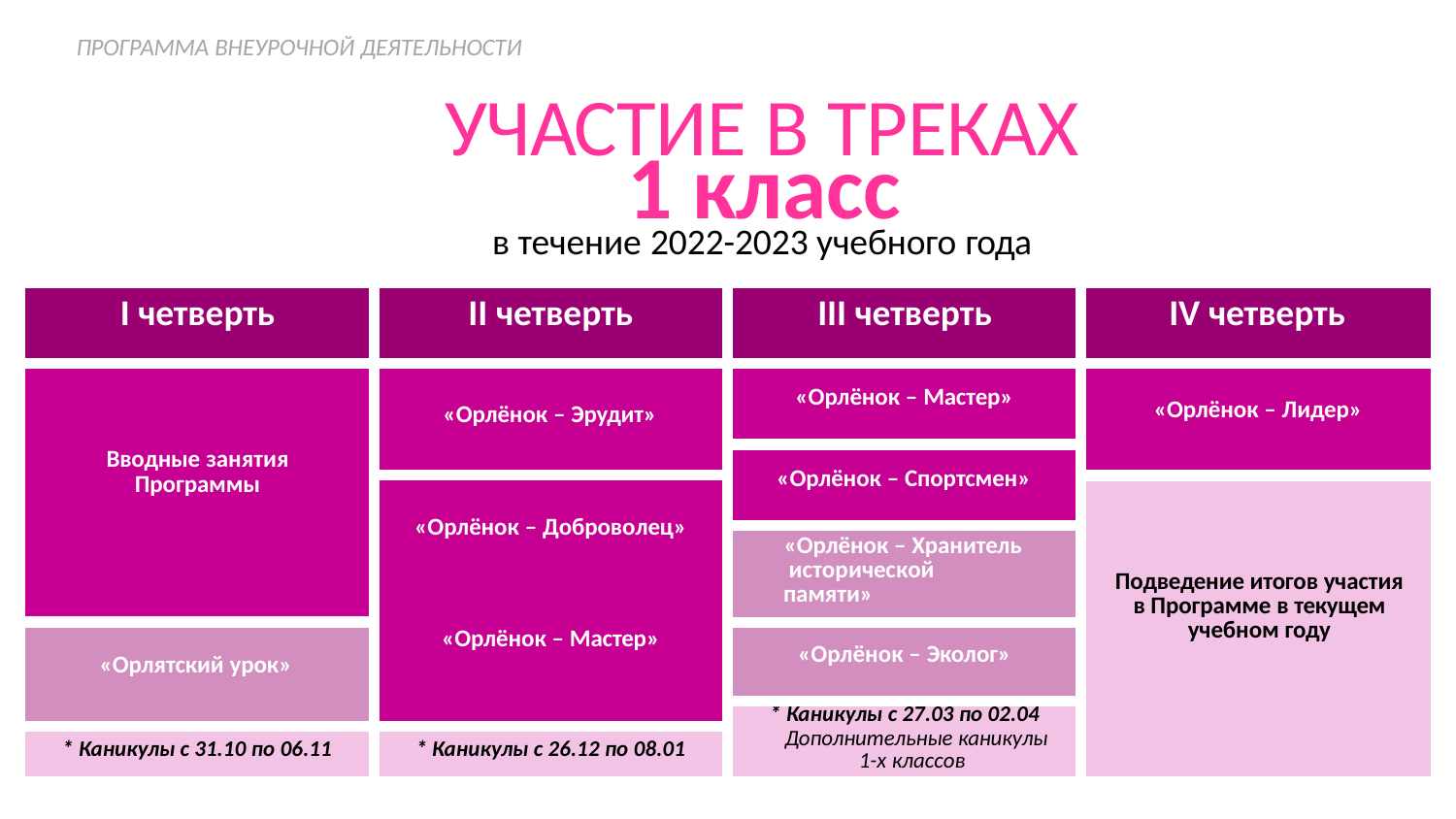

ПРОГРАММА ВНЕУРОЧНОЙ ДЕЯТЕЛЬНОСТИ
# УЧАСТИЕ В ТРЕКАХ
1 класс
в течение 2022-2023 учебного года
| I четверть | II четверть | III четверть | IV четверть |
| --- | --- | --- | --- |
| Вводные занятия Программы | «Орлёнок – Эрудит» | «Орлёнок – Мастер» | «Орлёнок – Лидер» |
|  |  | «Орлёнок – Спортсмен» |  |
|  | «Орлёнок – Доброволец» «Орлёнок – Мастер» |  | Подведение итогов участия в Программе в текущем учебном году |
|  |  | «Орлёнок – Хранитель исторической памяти» |  |
| «Орлятский урок» |  | «Орлёнок – Эколог» |  |
|  |  | \* Каникулы c 27.03 по 02.04 Дополнительные каникулы 1-х классов |  |
| \* Каникулы с 31.10 по 06.11 | \* Каникулы с 26.12 по 08.01 |  |  |